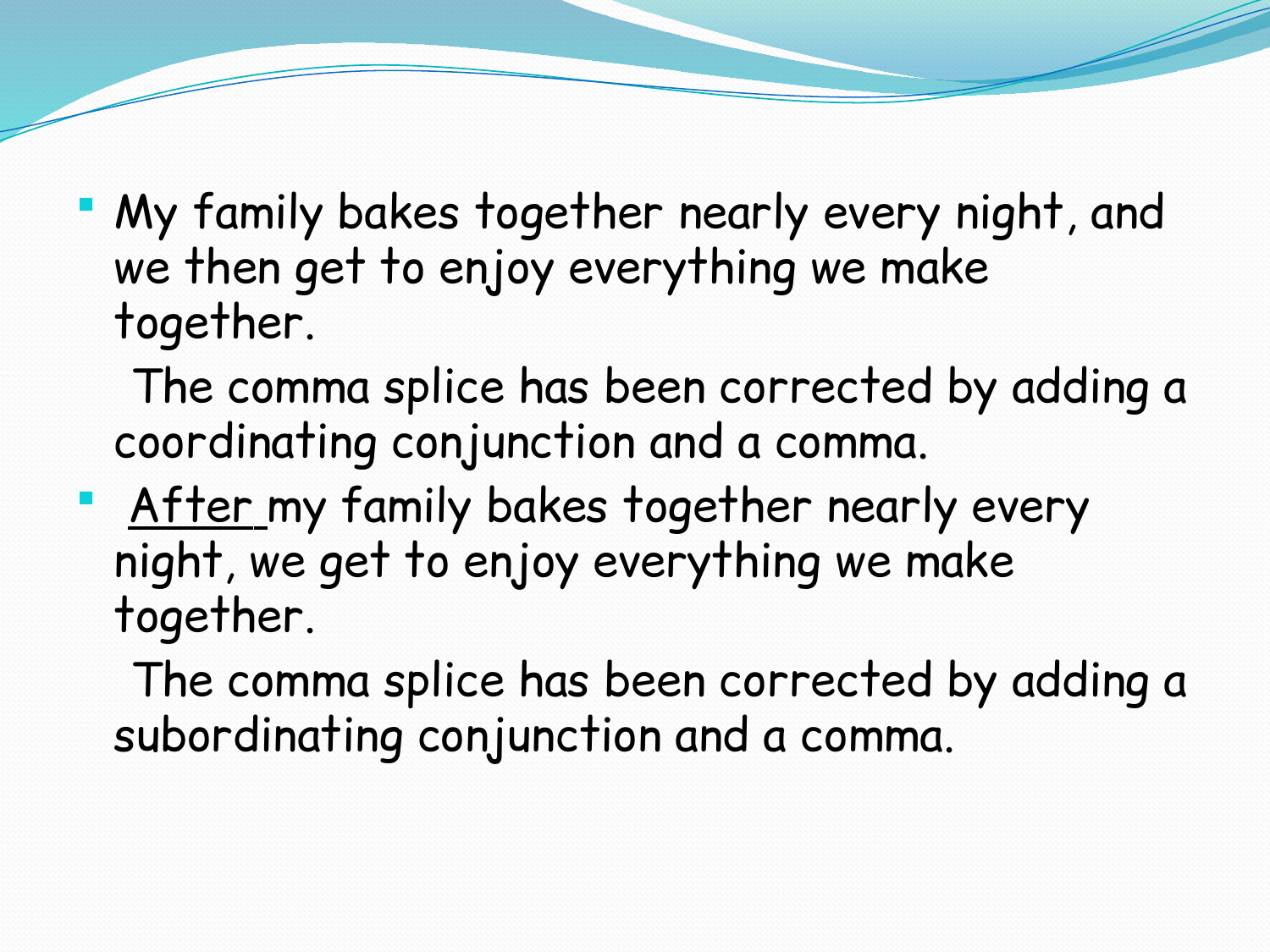

My family bakes together nearly every night, and we then get to enjoy everything we make together.
    The comma splice has been corrected by adding a coordinating conjunction and a comma.
 After my family bakes together nearly every night, we get to enjoy everything we make together.
    The comma splice has been corrected by adding a subordinating conjunction and a comma.